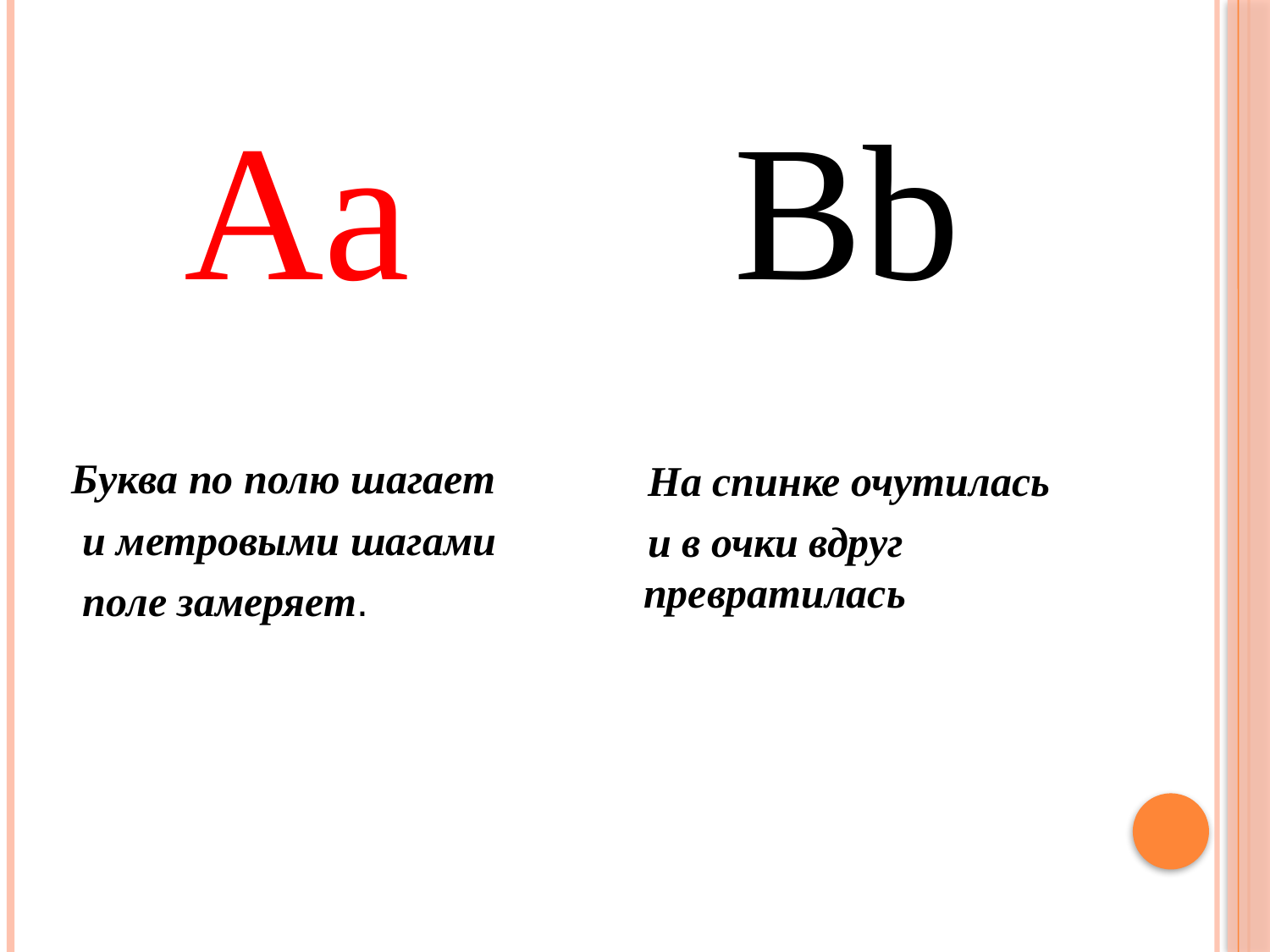

Aa

Буква по полю шагает
 и метровыми шагами
 поле замеряет.
Bb

    На спинке очутилась
    и в очки вдруг превратилась